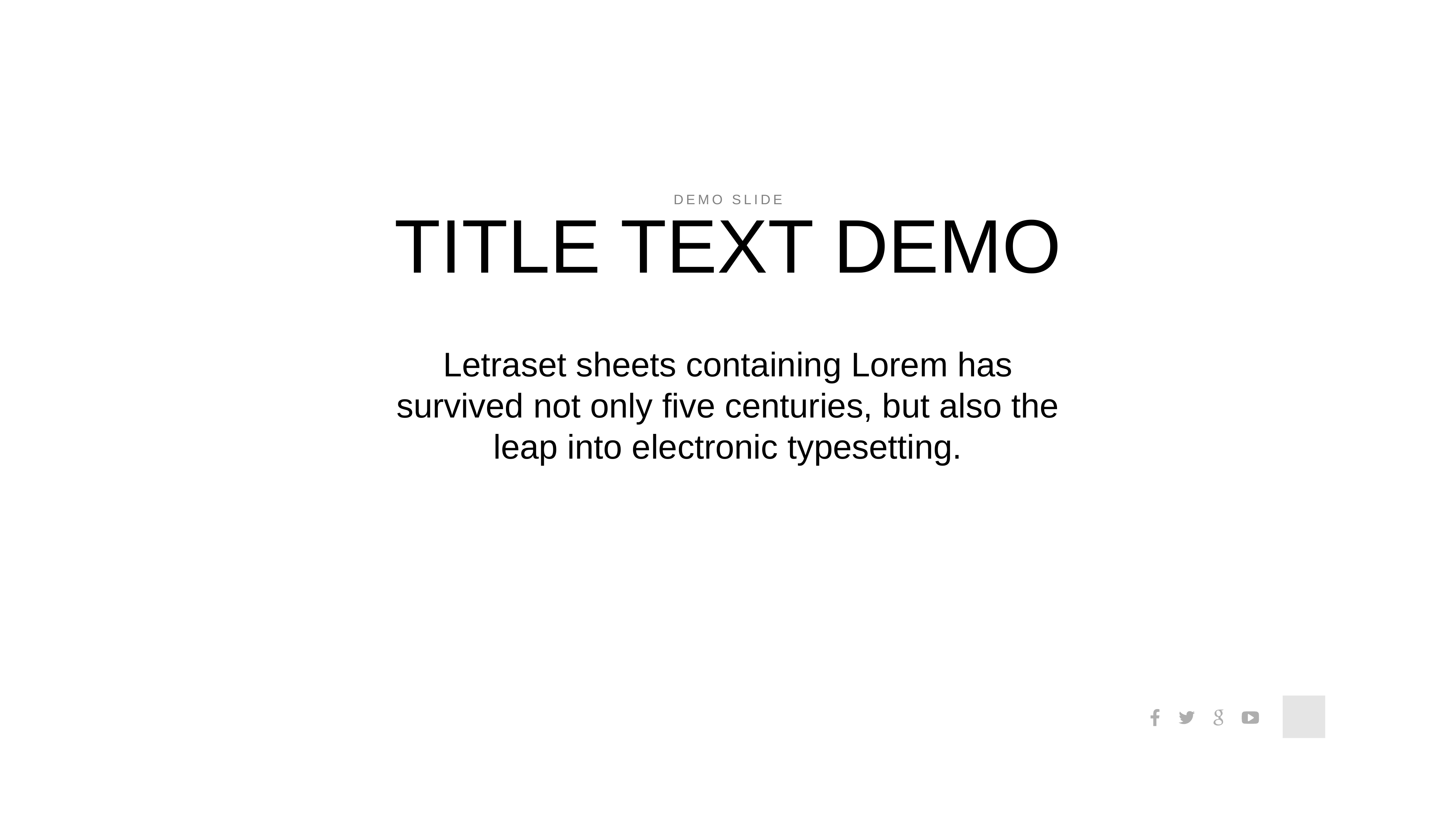

demo slide
Title text demo
Letraset sheets containing Lorem has survived not only five centuries, but also the leap into electronic typesetting.